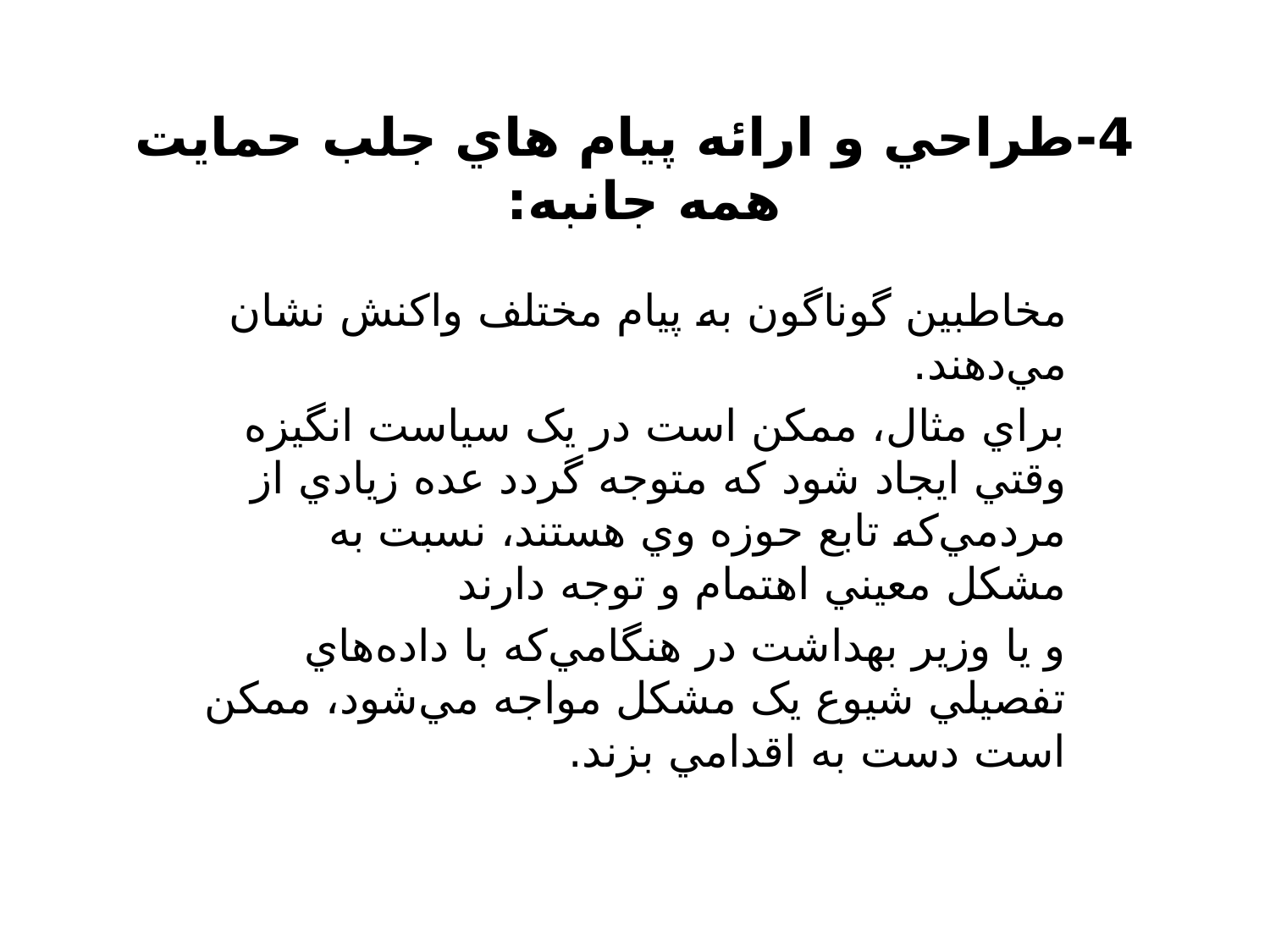

# 4-طراحي و ارائه پيام هاي جلب حمايت همه جانبه:
مخاطبين گوناگون به پيام مختلف واکنش نشان مي‌دهند.
براي مثال، ممکن است در يک سياست انگيزه وقتي ايجاد شود ‌که متوجه گردد عده زيادي از مردمي‌که تابع حوزه وي هستند، نسبت به مشکل معيني اهتمام و توجه دارند
و يا وزير بهداشت در هنگامي‌که با داده‌هاي تفصيلي شيوع يک مشکل مواجه مي‌شود، ممکن است دست به اقدامي ‌بزند.